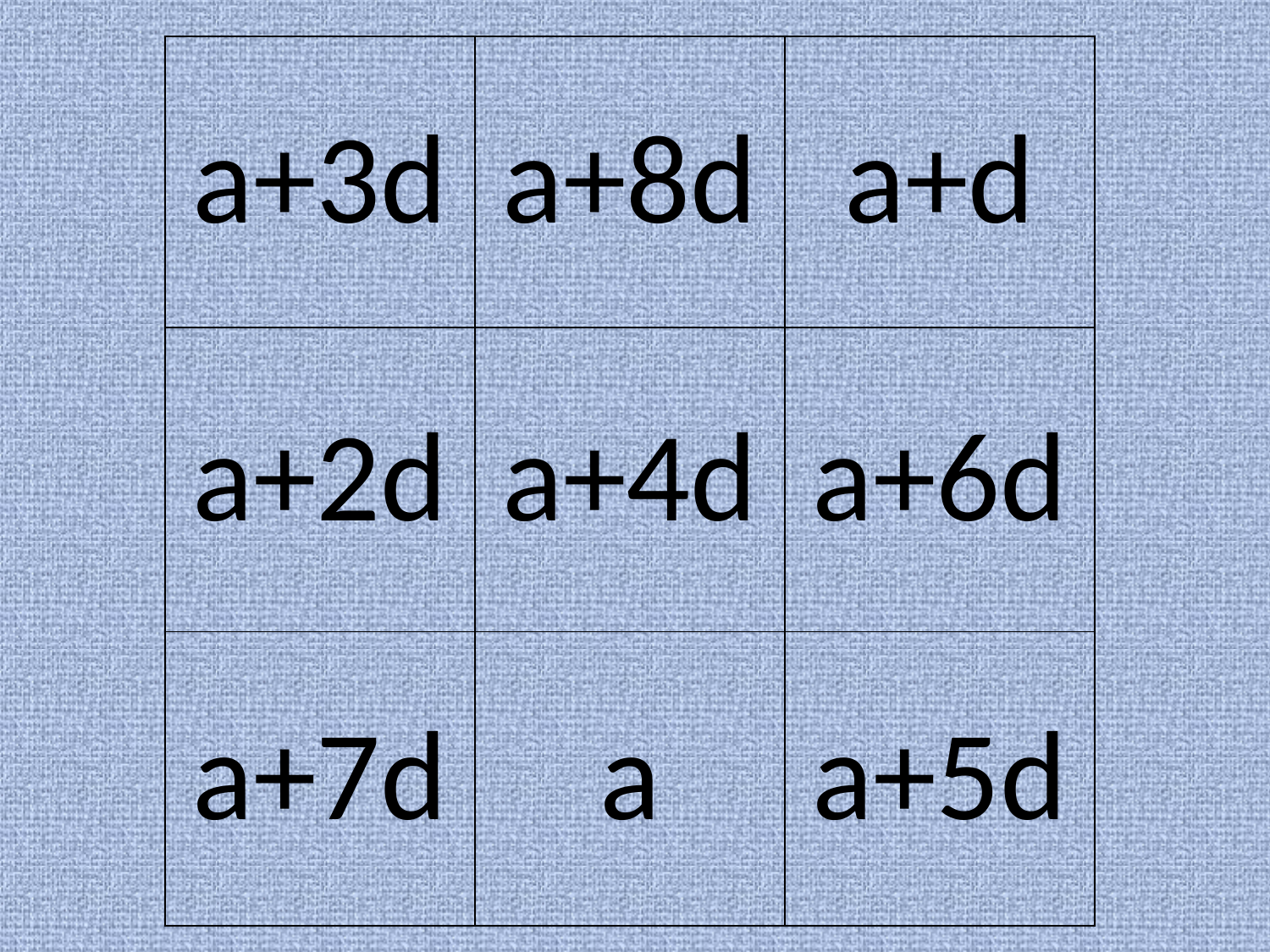

| a+3d | a+8d | a+d |
| --- | --- | --- |
| a+2d | a+4d | a+6d |
| a+7d | a | a+5d |